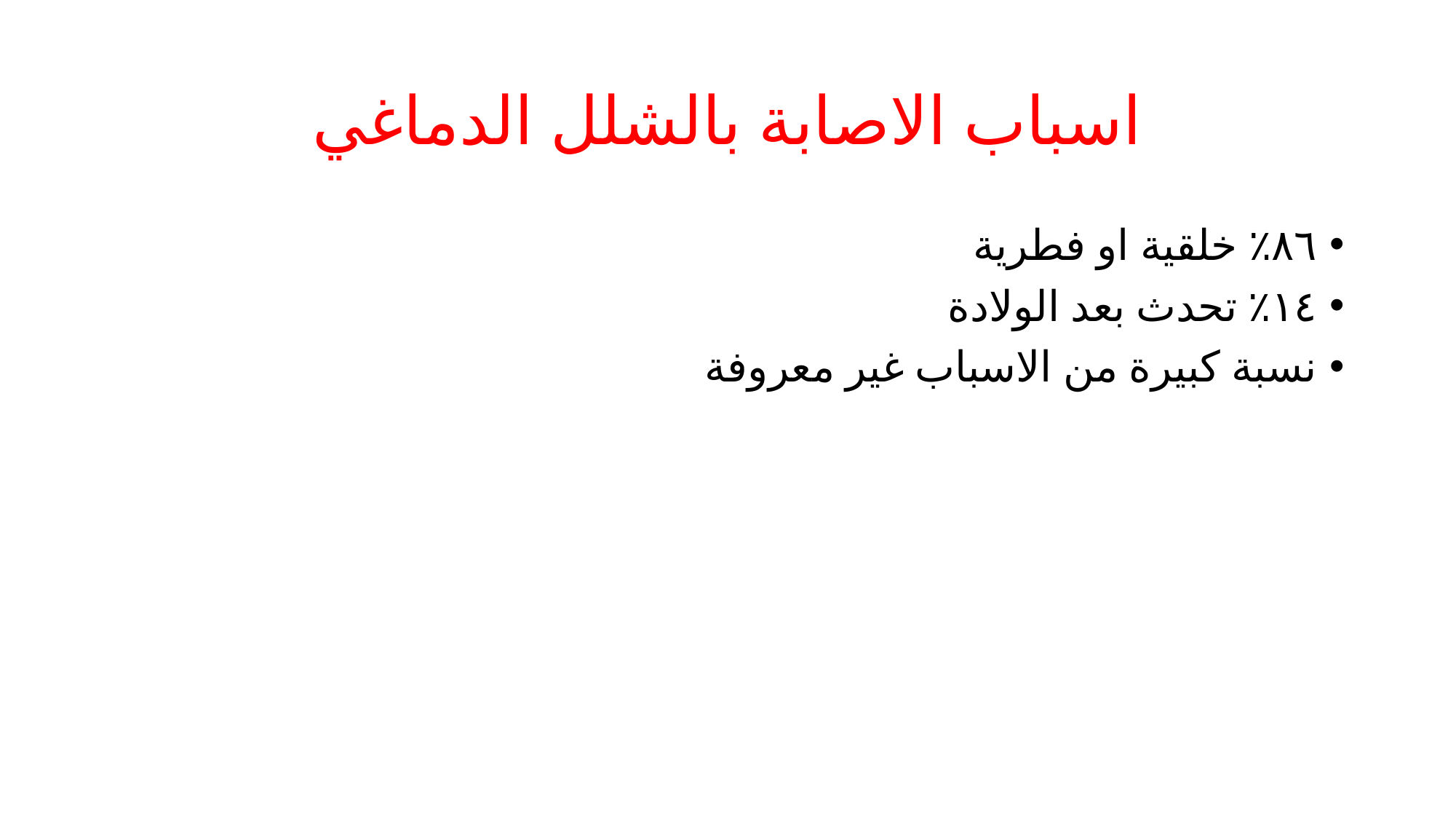

# اسباب الاصابة بالشلل الدماغي
٨٦٪ خلقية او فطرية
١٤٪ تحدث بعد الولادة
نسبة كبيرة من الاسباب غير معروفة